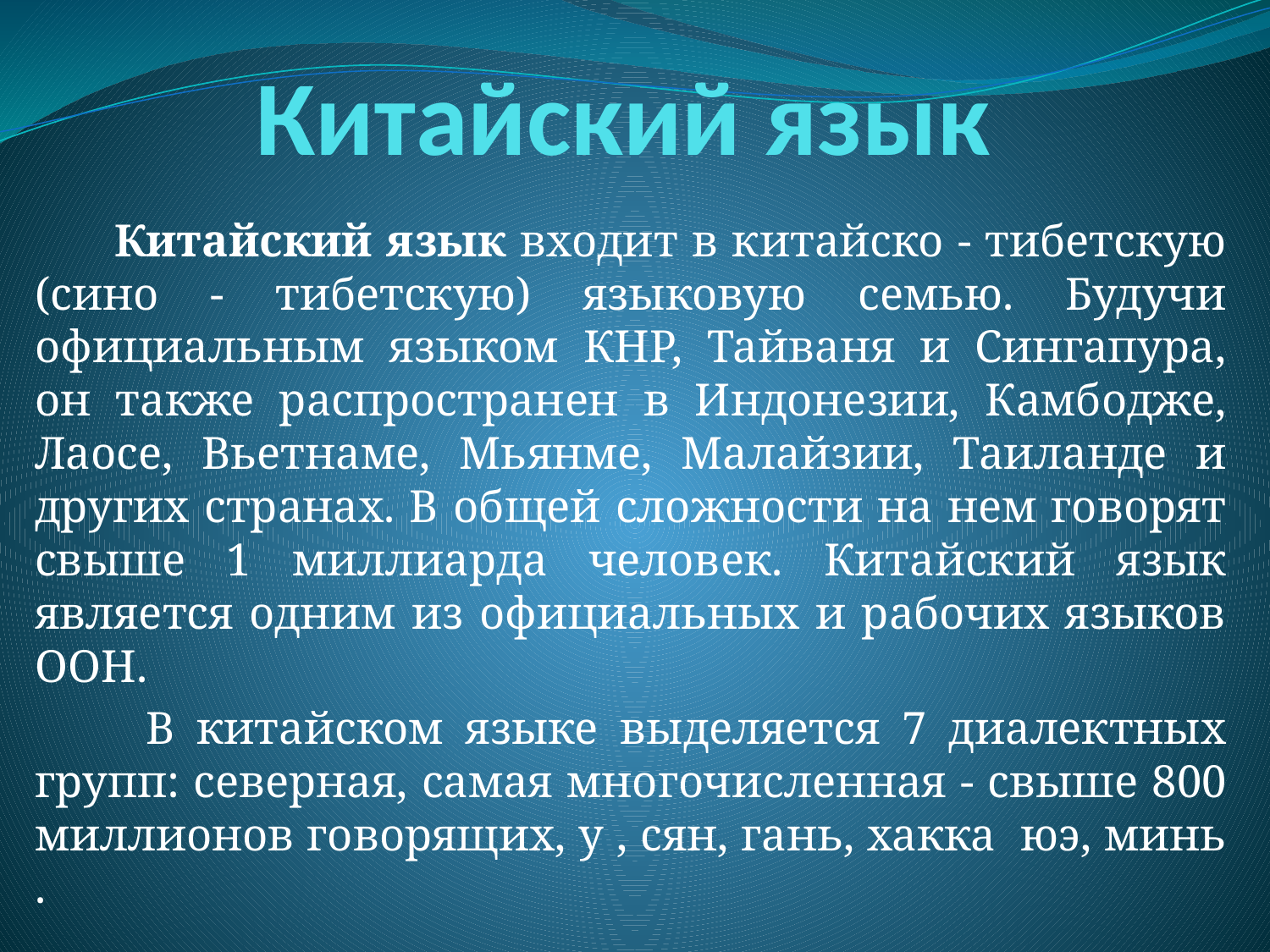

# Китайский язык
      Китайский язык входит в китайско - тибетскую (сино - тибетскую) языковую семью. Будучи официальным языком КНР, Тайваня и Сингапура, он также распространен в Индонезии, Камбодже, Лаосе, Вьетнаме, Мьянме, Малайзии, Таиланде и других странах. В общей сложности на нем говорят свыше 1 миллиарда человек. Китайский язык является одним из официальных и рабочих языков ООН.
     В китайском языке выделяется 7 диалектных групп: северная, самая многочисленная - свыше 800 миллионов говорящих, у , сян, гань, хакка  юэ, минь .